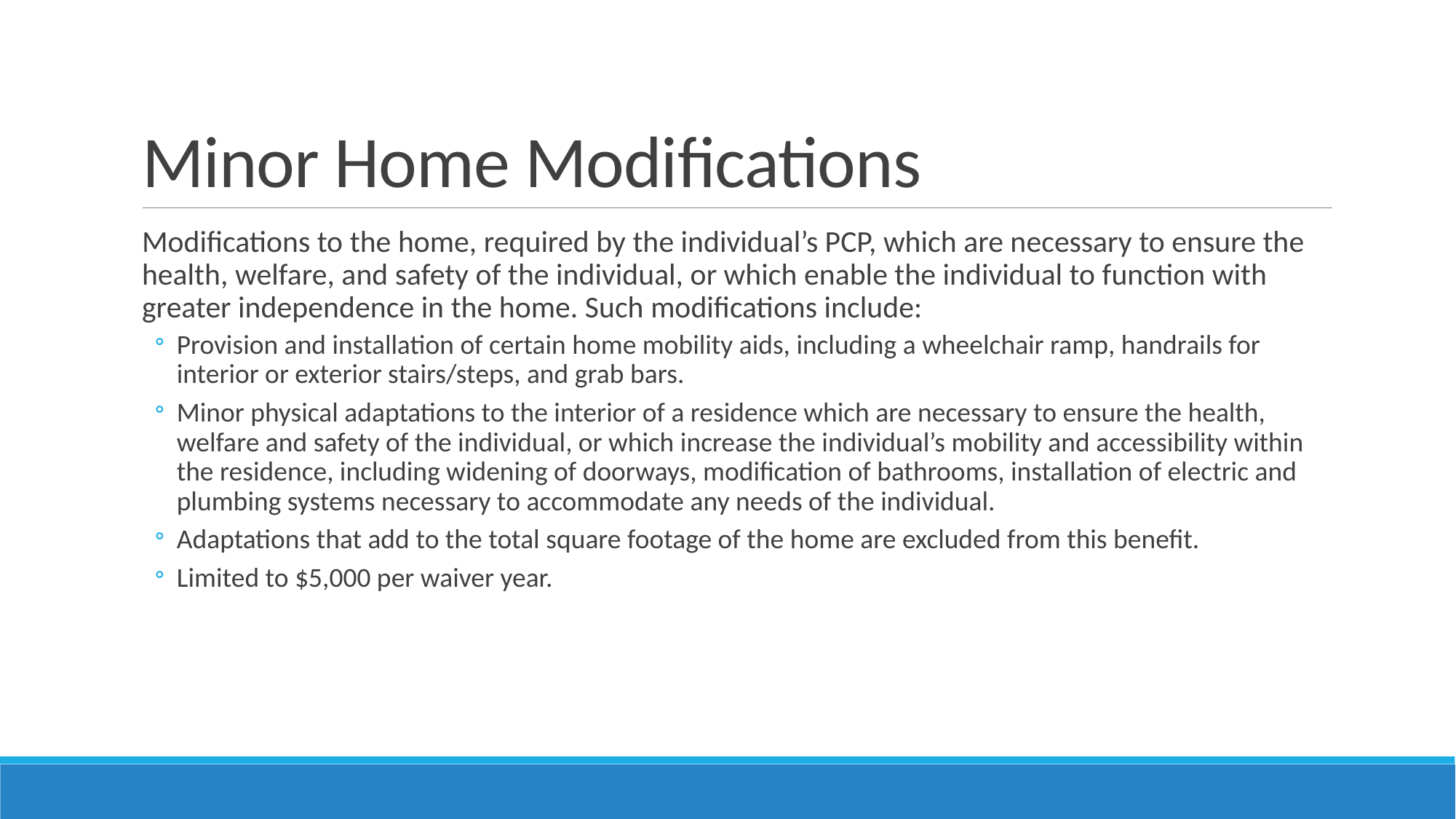

# Minor Home Modifications
Modifications to the home, required by the individual’s PCP, which are necessary to ensure the health, welfare, and safety of the individual, or which enable the individual to function with greater independence in the home. Such modifications include:
Provision and installation of certain home mobility aids, including a wheelchair ramp, handrails for interior or exterior stairs/steps, and grab bars.
Minor physical adaptations to the interior of a residence which are necessary to ensure the health, welfare and safety of the individual, or which increase the individual’s mobility and accessibility within the residence, including widening of doorways, modification of bathrooms, installation of electric and plumbing systems necessary to accommodate any needs of the individual.
Adaptations that add to the total square footage of the home are excluded from this benefit.
Limited to $5,000 per waiver year.